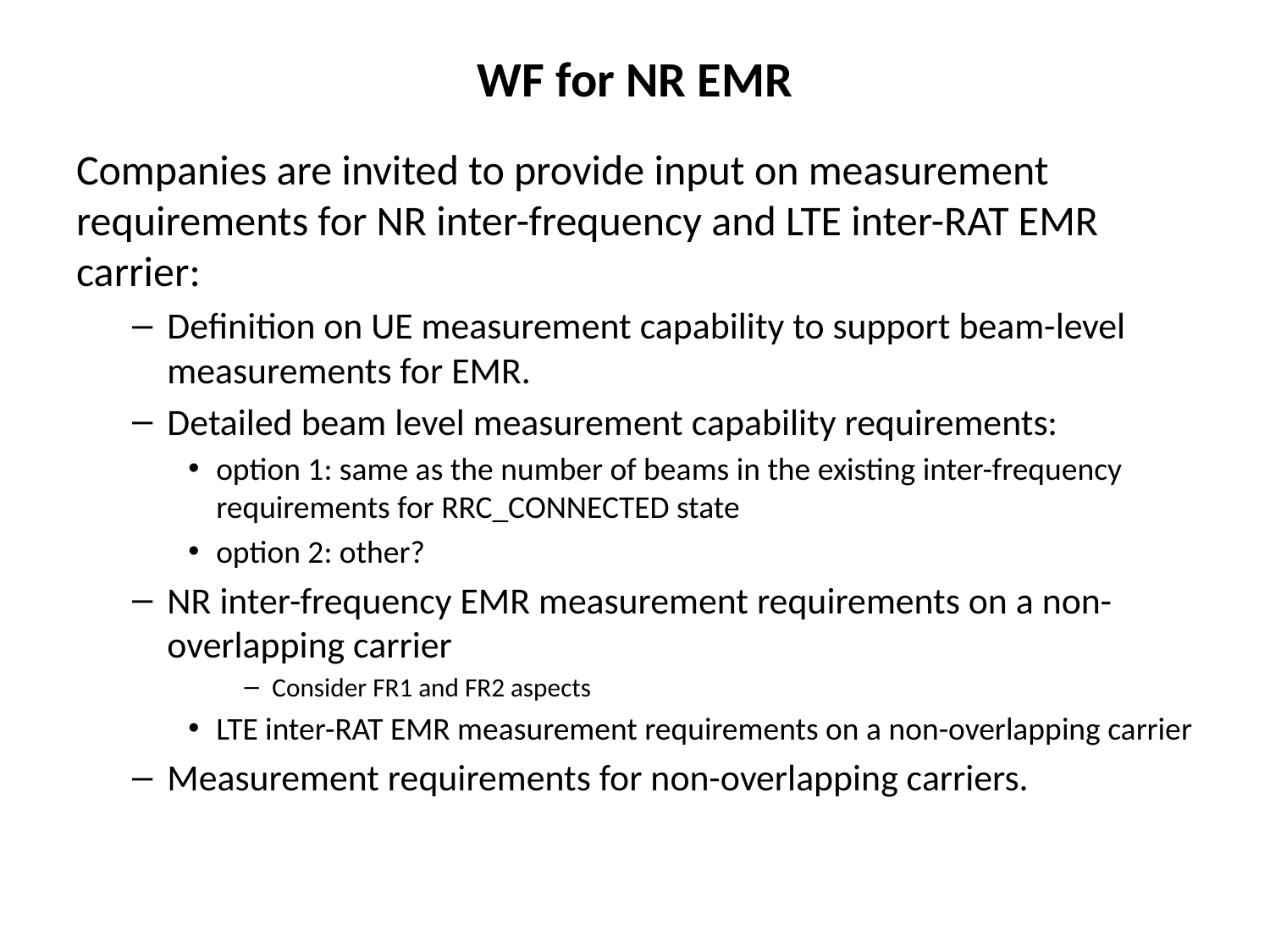

# WF for NR EMR
Companies are invited to provide input on measurement requirements for NR inter-frequency and LTE inter-RAT EMR carrier:
Definition on UE measurement capability to support beam-level measurements for EMR.
Detailed beam level measurement capability requirements:
option 1: same as the number of beams in the existing inter-frequency requirements for RRC_CONNECTED state
option 2: other?
NR inter-frequency EMR measurement requirements on a non-overlapping carrier
Consider FR1 and FR2 aspects
LTE inter-RAT EMR measurement requirements on a non-overlapping carrier
Measurement requirements for non-overlapping carriers.